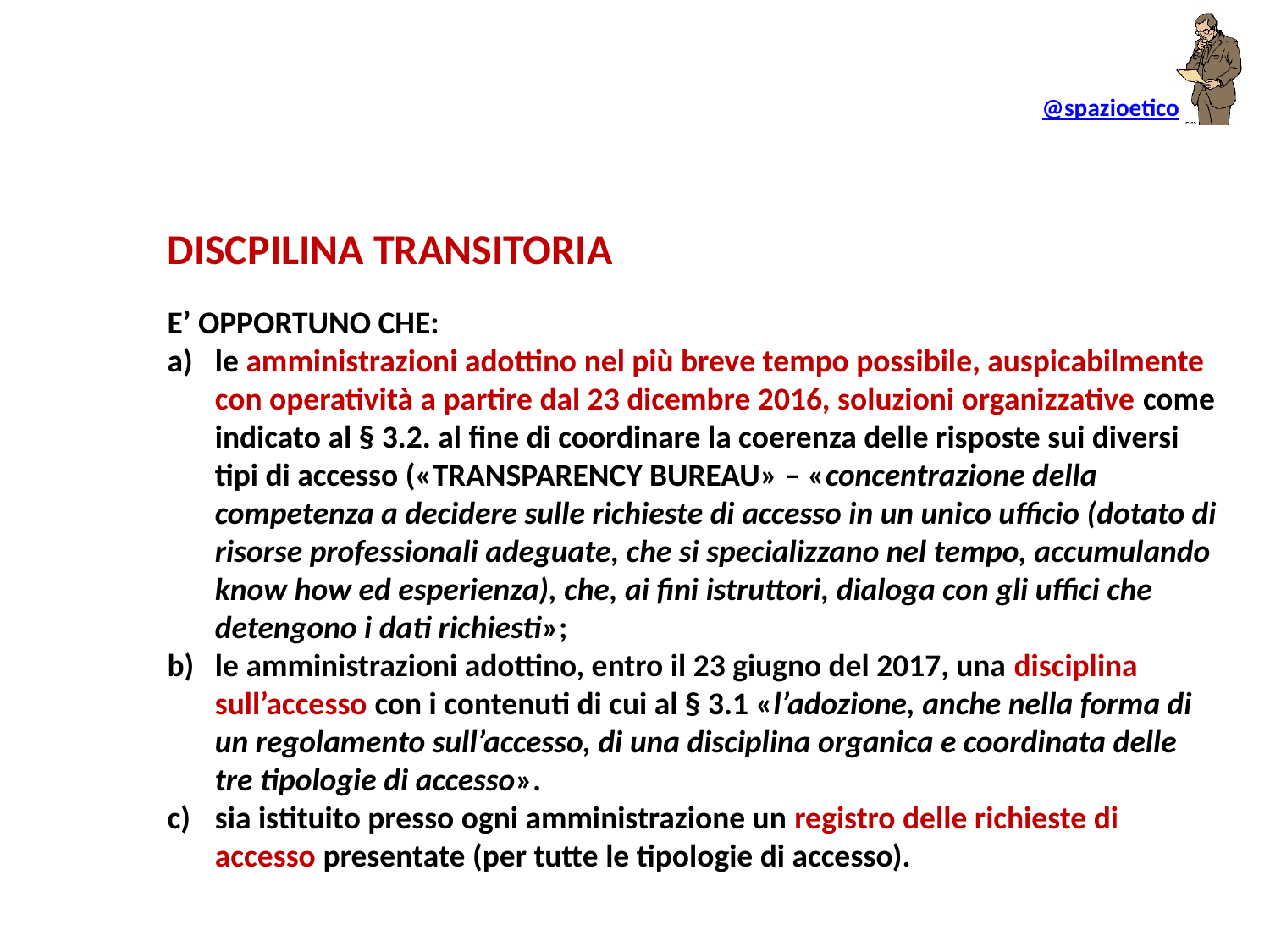

DISCPILINA TRANSITORIA
E’ OPPORTUNO CHE:
le amministrazioni adottino nel più breve tempo possibile, auspicabilmente con operatività a partire dal 23 dicembre 2016, soluzioni organizzative come indicato al § 3.2. al fine di coordinare la coerenza delle risposte sui diversi tipi di accesso («TRANSPARENCY BUREAU» – «concentrazione della competenza a decidere sulle richieste di accesso in un unico ufficio (dotato di risorse professionali adeguate, che si specializzano nel tempo, accumulando know how ed esperienza), che, ai fini istruttori, dialoga con gli uffici che detengono i dati richiesti»;
le amministrazioni adottino, entro il 23 giugno del 2017, una disciplina sull’accesso con i contenuti di cui al § 3.1 «l’adozione, anche nella forma di un regolamento sull’accesso, di una disciplina organica e coordinata delle tre tipologie di accesso».
sia istituito presso ogni amministrazione un registro delle richieste di accesso presentate (per tutte le tipologie di accesso).